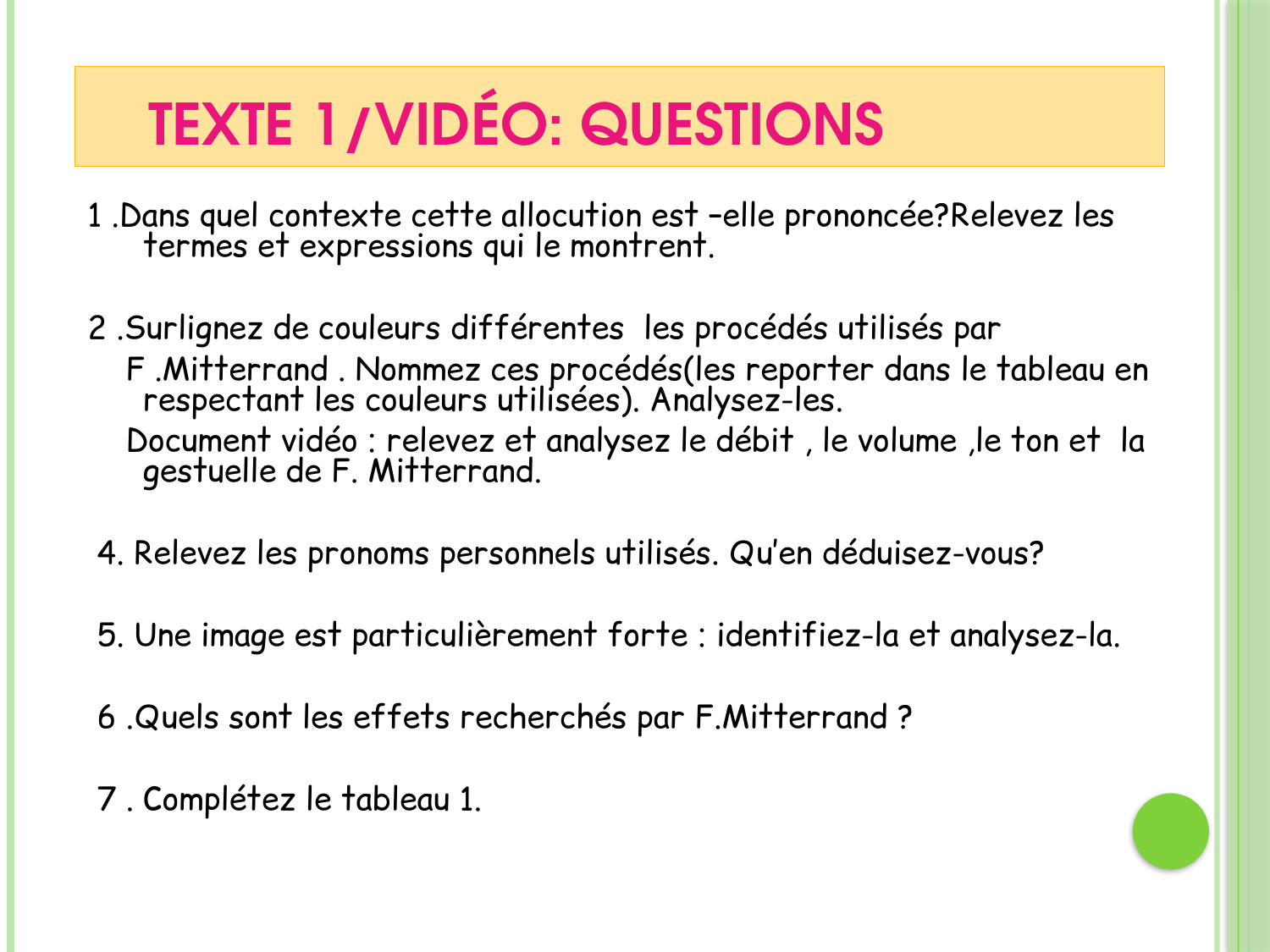

Texte 1/vidéo: questions
1 .Dans quel contexte cette allocution est –elle prononcée?Relevez les termes et expressions qui le montrent.

2 .Surlignez de couleurs différentes  les procédés utilisés par
    F .Mitterrand . Nommez ces procédés(les reporter dans le tableau en respectant les couleurs utilisées). Analysez-les.
    Document vidéo : relevez et analysez le débit , le volume ,le ton et  la gestuelle de F. Mitterrand.

 4. Relevez les pronoms personnels utilisés. Qu’en déduisez-vous?

 5. Une image est particulièrement forte : identifiez-la et analysez-la.

 6 .Quels sont les effets recherchés par F.Mitterrand ?

 7 . Complétez le tableau 1.